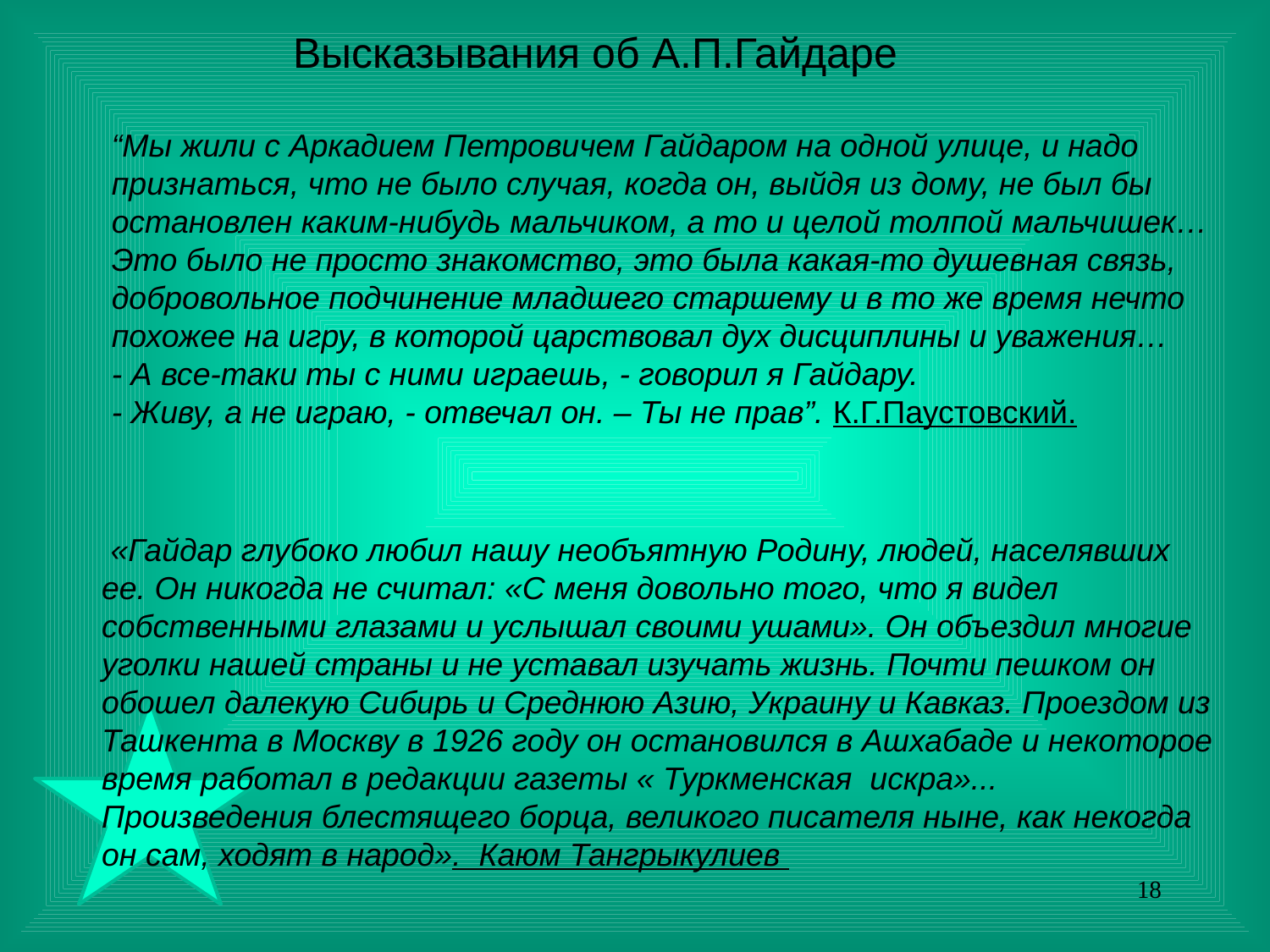

Высказывания об А.П.Гайдаре

“Мы жили с Аркадием Петровичем Гайдаром на одной улице, и надо признаться, что не было случая, когда он, выйдя из дому, не был бы остановлен каким-нибудь мальчиком, а то и целой толпой мальчишек… Это было не просто знакомство, это была какая-то душевная связь, добровольное подчинение младшего старшему и в то же время нечто похожее на игру, в которой царствовал дух дисциплины и уважения…
- А все-таки ты с ними играешь, - говорил я Гайдару.
- Живу, а не играю, - отвечал он. – Ты не прав”. К.Г.Паустовский.

 «Гайдар глубоко любил нашу необъятную Родину, людей, населявших ее. Он никогда не считал: «С меня довольно того, что я видел собственными глазами и услышал своими ушами». Он объездил многие уголки нашей страны и не уставал изучать жизнь. Почти пешком он обошел далекую Сибирь и Среднюю Азию, Украину и Кавказ. Проездом из Ташкента в Москву в 1926 году он остановился в Ашхабаде и некоторое время работал в редакции газеты « Туркменская  искра»...
Произведения блестящего борца, великого писателя ныне, как некогда он сам, ходят в народ».  Каюм Тангрыкулиев

18